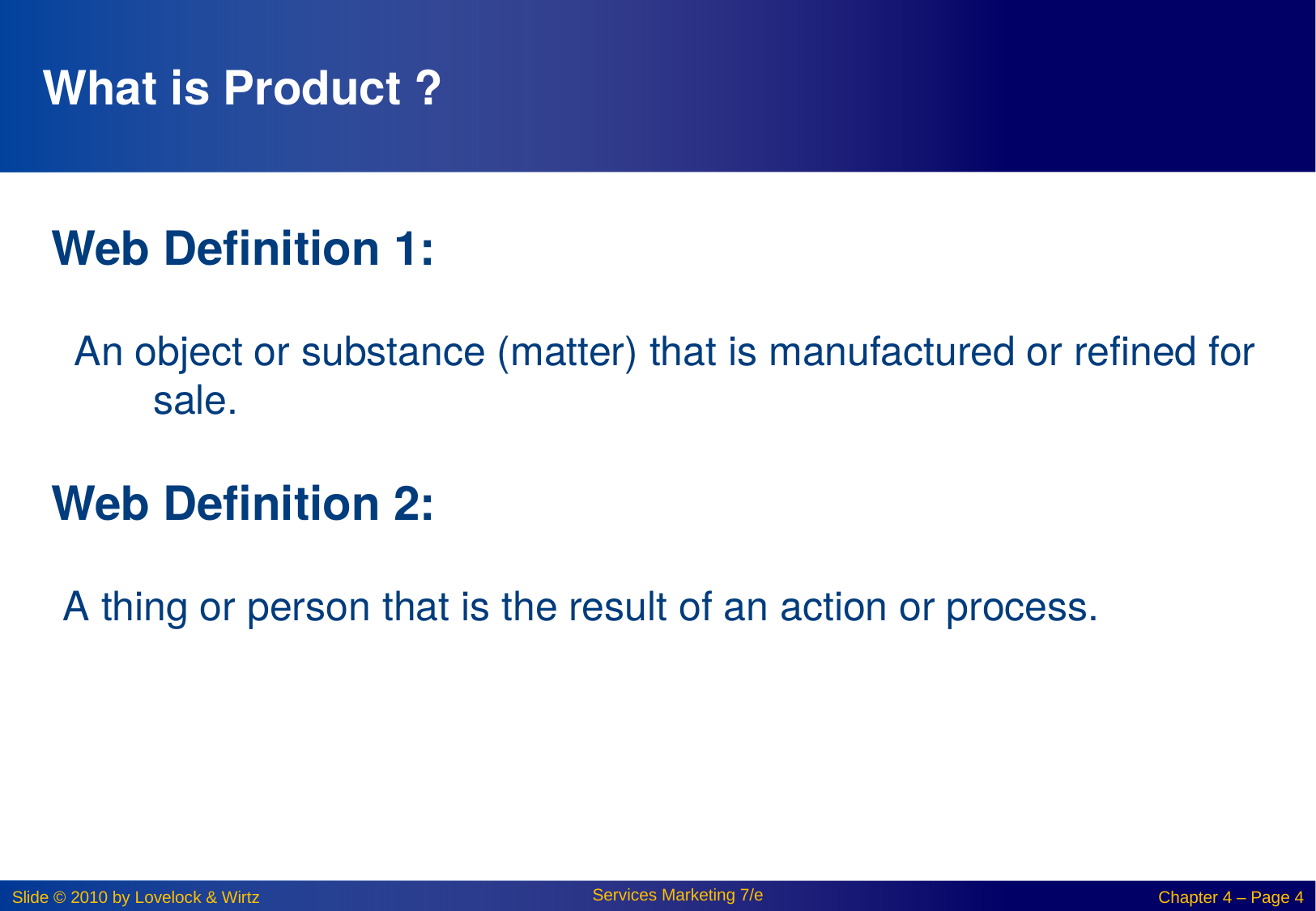

# What is Product ?
Web Definition 1:
  An object or substance (matter) that is manufactured or refined for           sale.
Web Definition 2:
 A thing or person that is the result of an action or process.